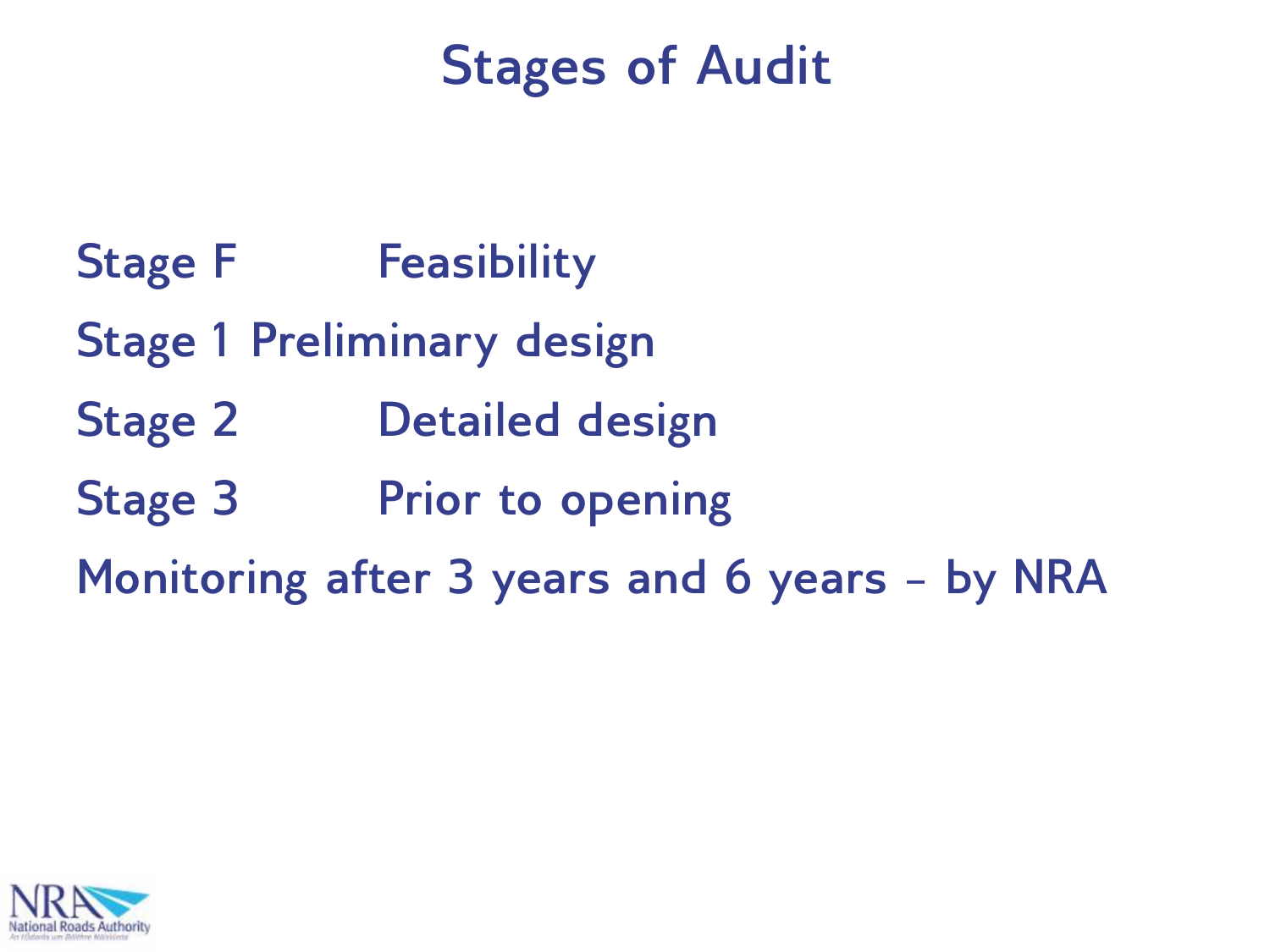

# Stages of Audit
Stage F 	Feasibility
Stage 1 	Preliminary design
Stage 2 	Detailed design
Stage 3 	Prior to opening
Monitoring after 3 years and 6 years – by NRA